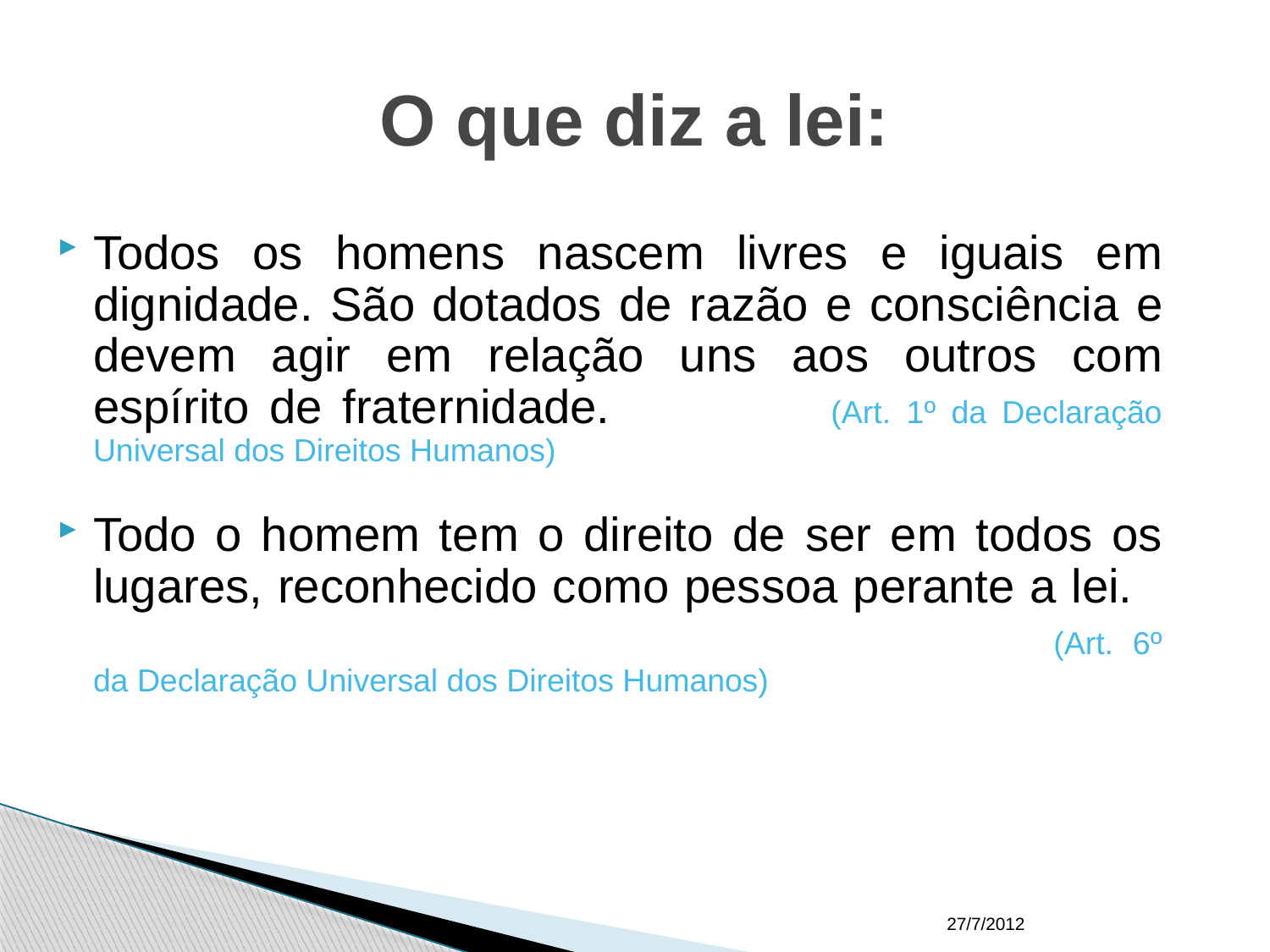

# O que diz a lei:
Todos os homens nascem livres e iguais em dignidade. São dotados de razão e consciência e devem agir em relação uns aos outros com espírito de fraternidade.           (Art. 1º da Declaração Universal dos Direitos Humanos)
Todo o homem tem o direito de ser em todos os lugares, reconhecido como pessoa perante a lei.   							   (Art. 6º da Declaração Universal dos Direitos Humanos)

27/7/2012